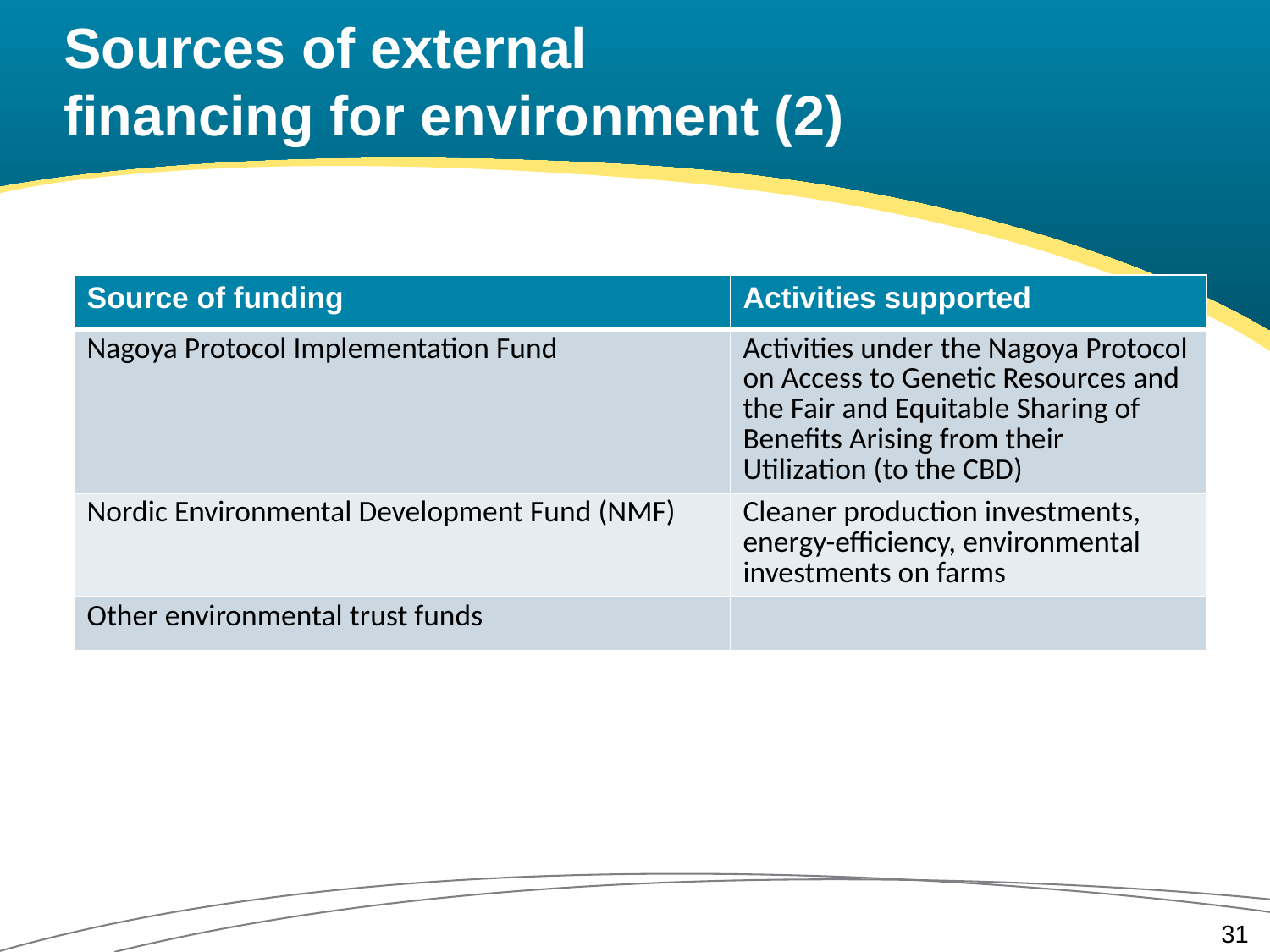

# Sources of external financing for environment (2)
| Source of funding | Activities supported |
| --- | --- |
| Nagoya Protocol Implementation Fund | Activities under the Nagoya Protocol on Access to Genetic Resources and the Fair and Equitable Sharing of Benefits Arising from their Utilization (to the CBD) |
| Nordic Environmental Development Fund (NMF) | Cleaner production investments, energy-efficiency, environmental investments on farms |
| Other environmental trust funds |  |
31